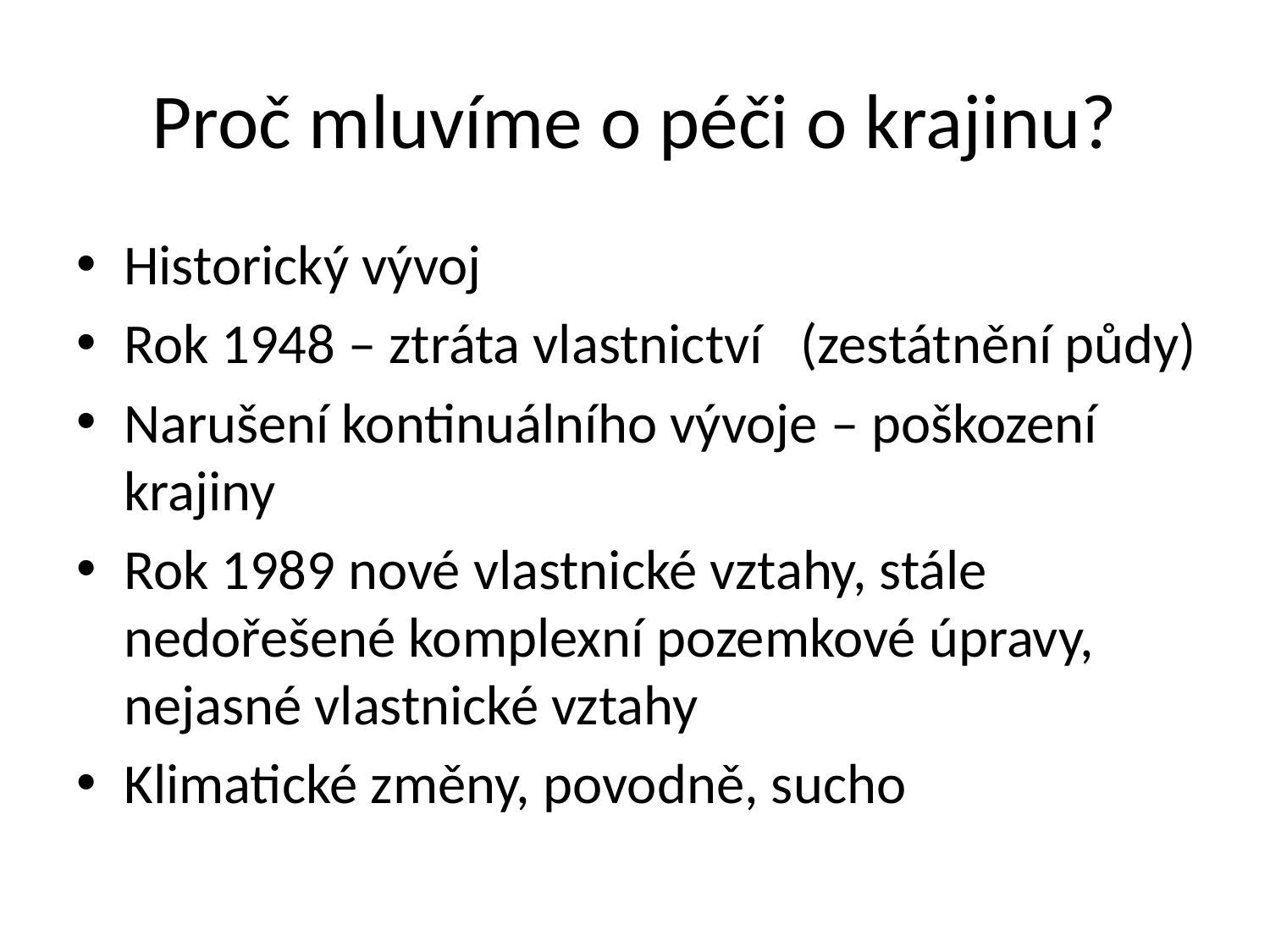

# Proč mluvíme o péči o krajinu?
Historický vývoj
Rok 1948 – ztráta vlastnictví   (zestátnění půdy)
Narušení kontinuálního vývoje – poškození krajiny
Rok 1989 nové vlastnické vztahy, stále nedořešené komplexní pozemkové úpravy, nejasné vlastnické vztahy
Klimatické změny, povodně, sucho